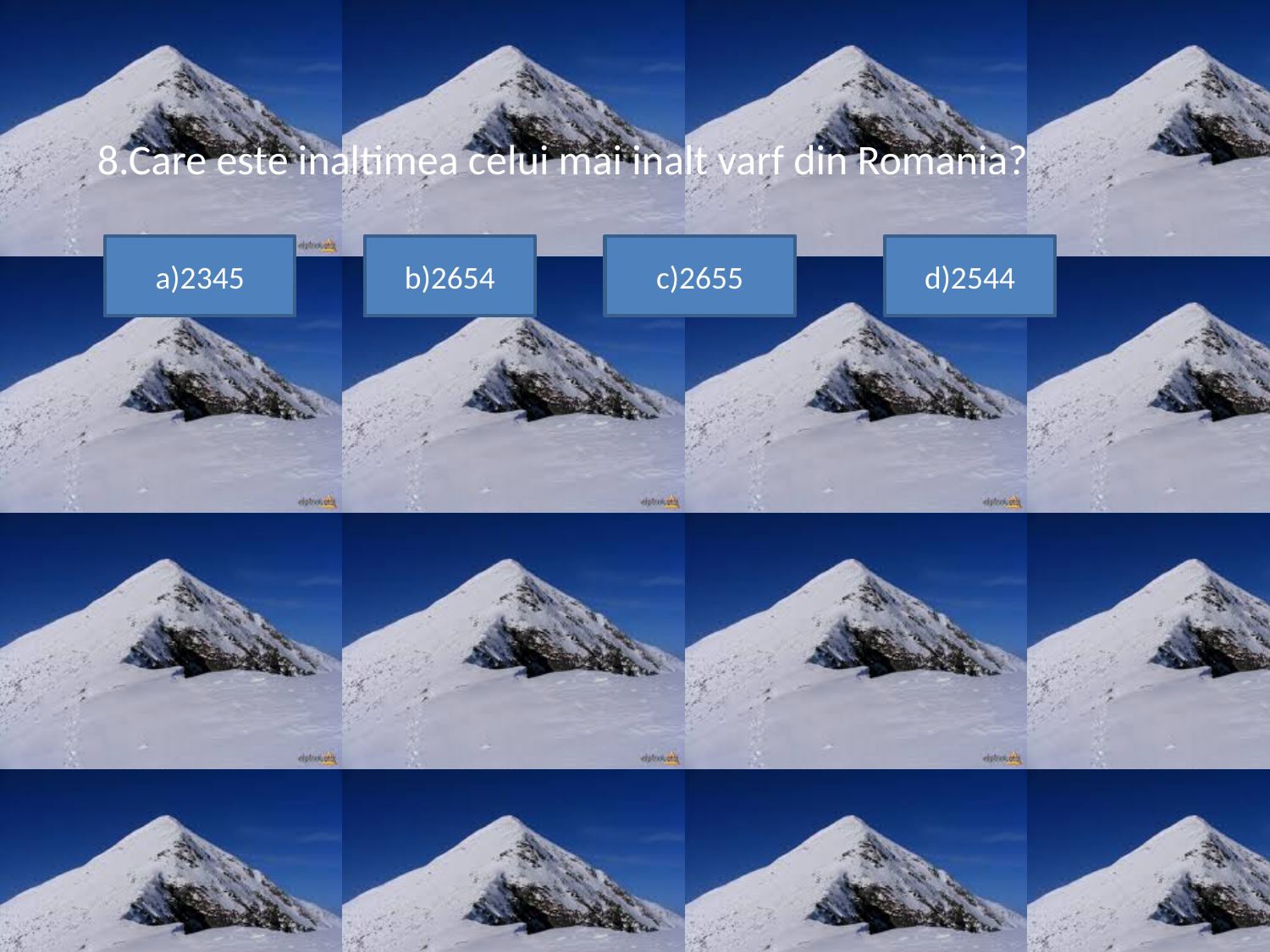

8.Care este inaltimea celui mai inalt varf din Romania?
a)2345
b)2654
c)2655
d)2544